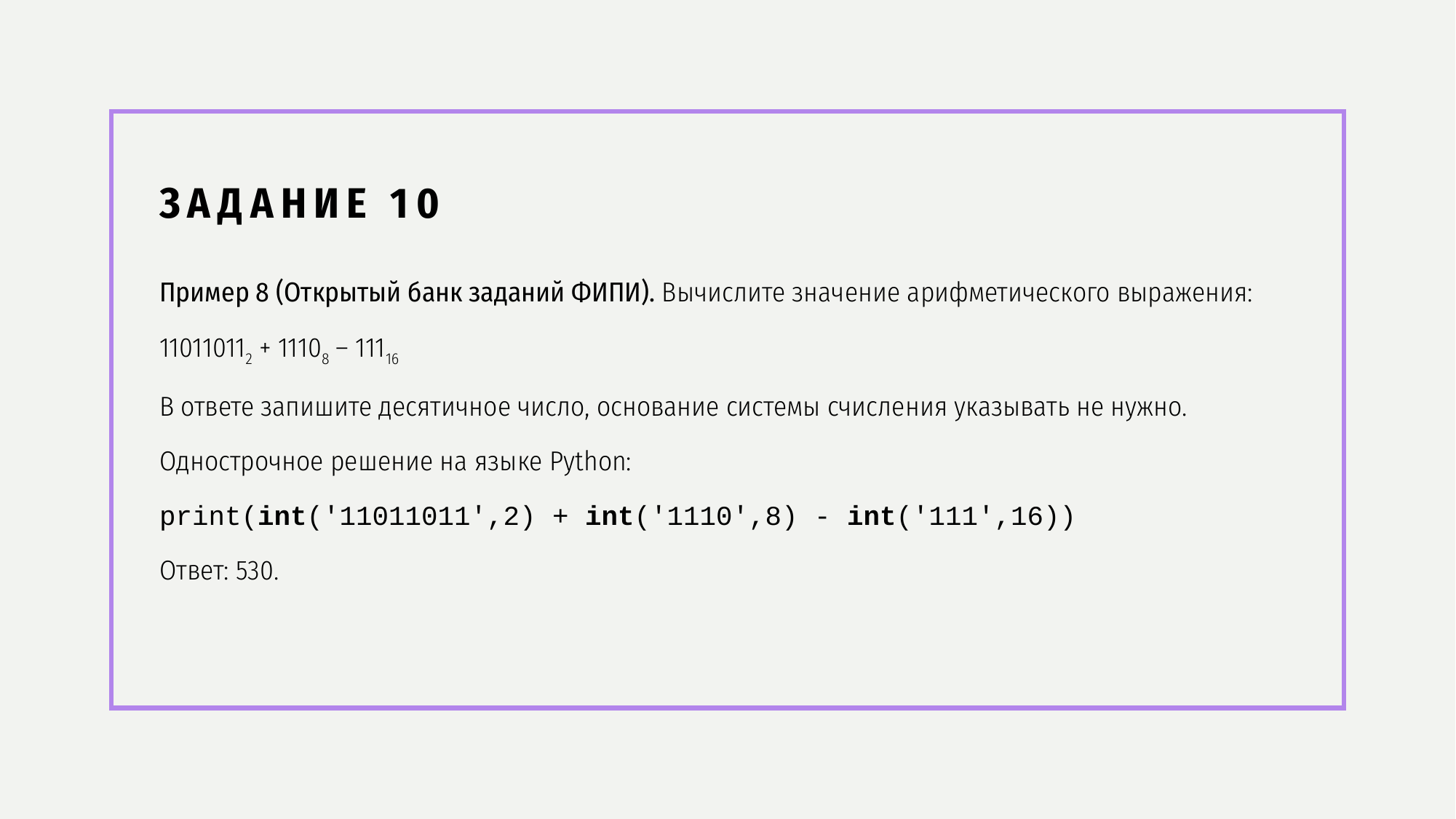

# Задание 10
Пример 8 (Открытый банк заданий ФИПИ). Вычислите значение арифметического выражения:
110110112 + 11108 – 11116
В ответе запишите десятичное число, основание системы счисления указывать не нужно.
Однострочное решение на языке Python:
print(int('11011011',2) + int('1110',8) - int('111',16))
Ответ: 530.